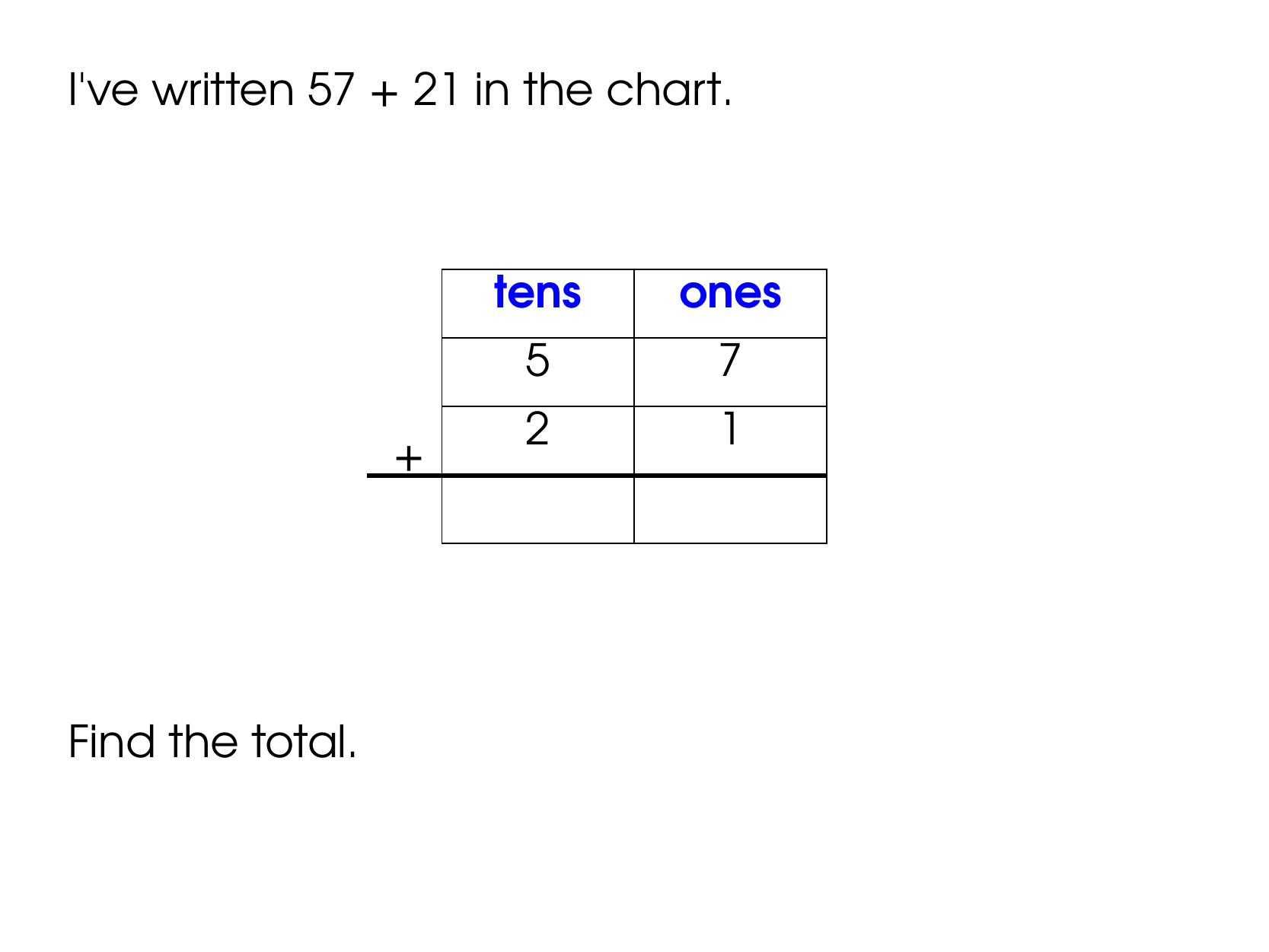

I've written 57 + 21 in the chart.
| tens | ones |
| --- | --- |
| 5 | 7 |
| 2 | 1 |
|  |  |
+
Find the total.